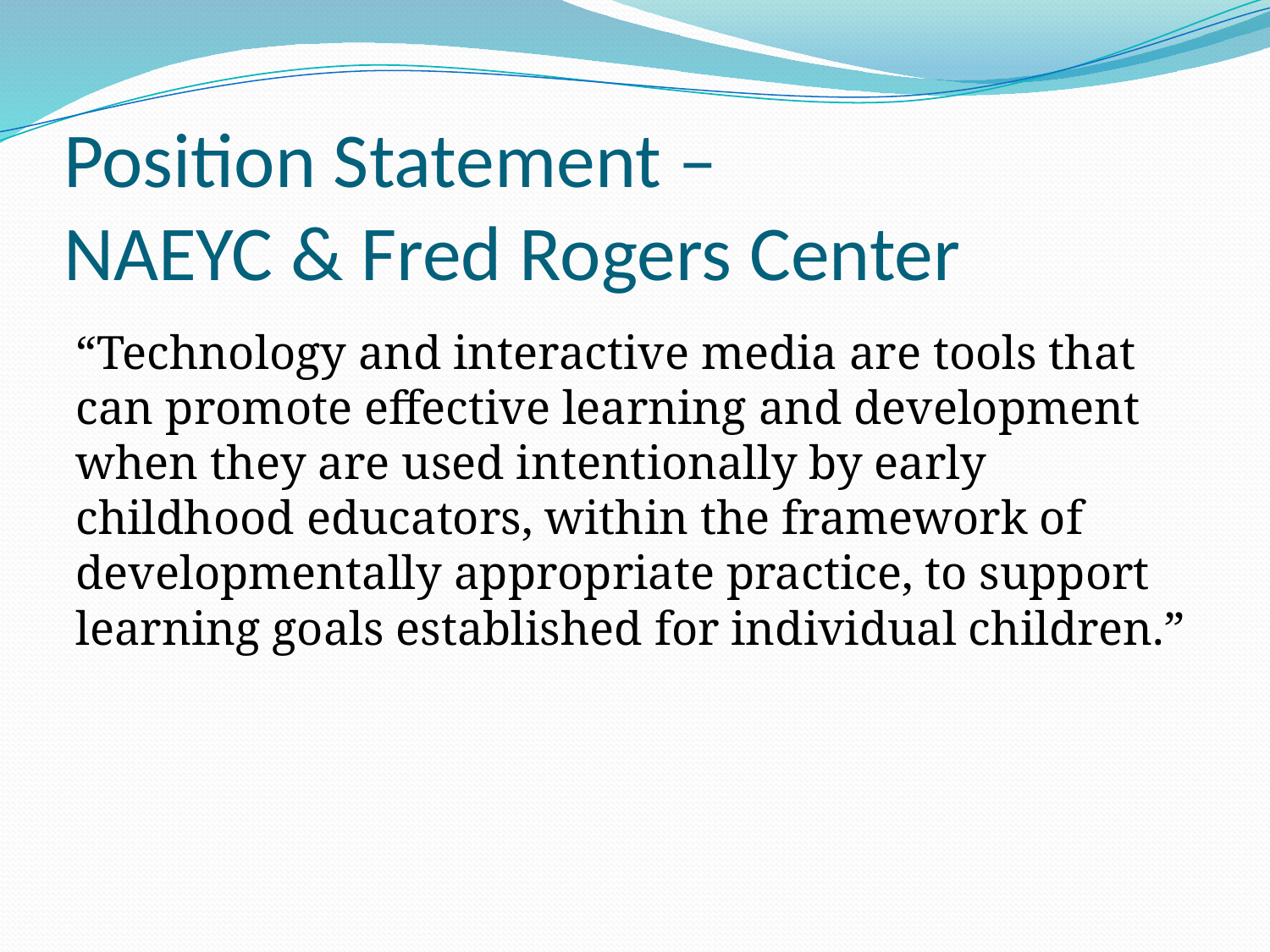

# Position Statement – NAEYC & Fred Rogers Center
“Technology and interactive media are tools that can promote effective learning and development when they are used intentionally by early childhood educators, within the framework of developmentally appropriate practice, to support learning goals established for individual children.”